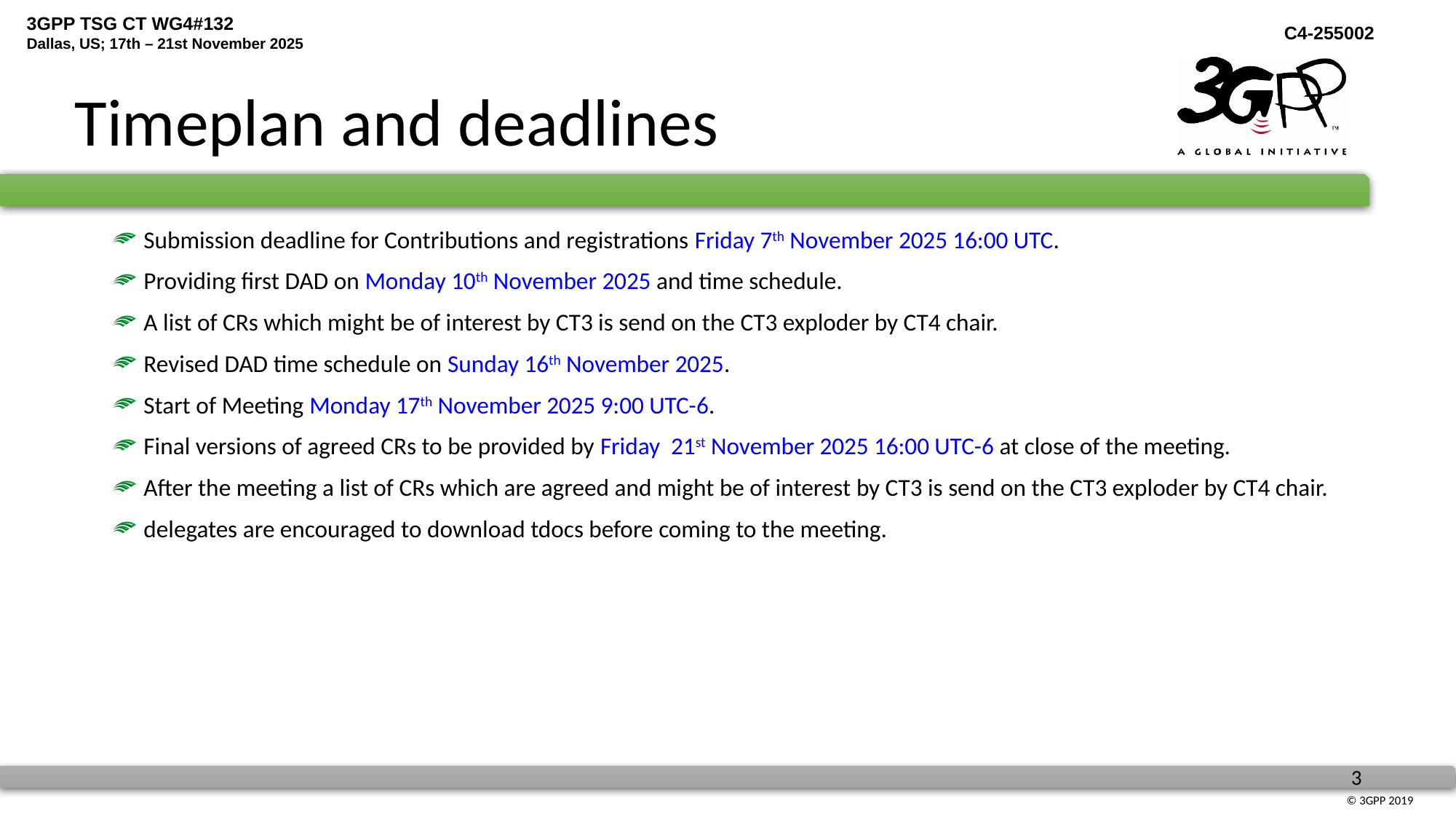

# Timeplan and deadlines
 Submission deadline for Contributions and registrations Friday 7th November 2025 16:00 UTC.
 Providing first DAD on Monday 10th November 2025 and time schedule.
 A list of CRs which might be of interest by CT3 is send on the CT3 exploder by CT4 chair.
 Revised DAD time schedule on Sunday 16th November 2025.
 Start of Meeting Monday 17th November 2025 9:00 UTC-6.
 Final versions of agreed CRs to be provided by Friday  21st November 2025 16:00 UTC-6 at close of the meeting.
 After the meeting a list of CRs which are agreed and might be of interest by CT3 is send on the CT3 exploder by CT4 chair.
 delegates are encouraged to download tdocs before coming to the meeting.